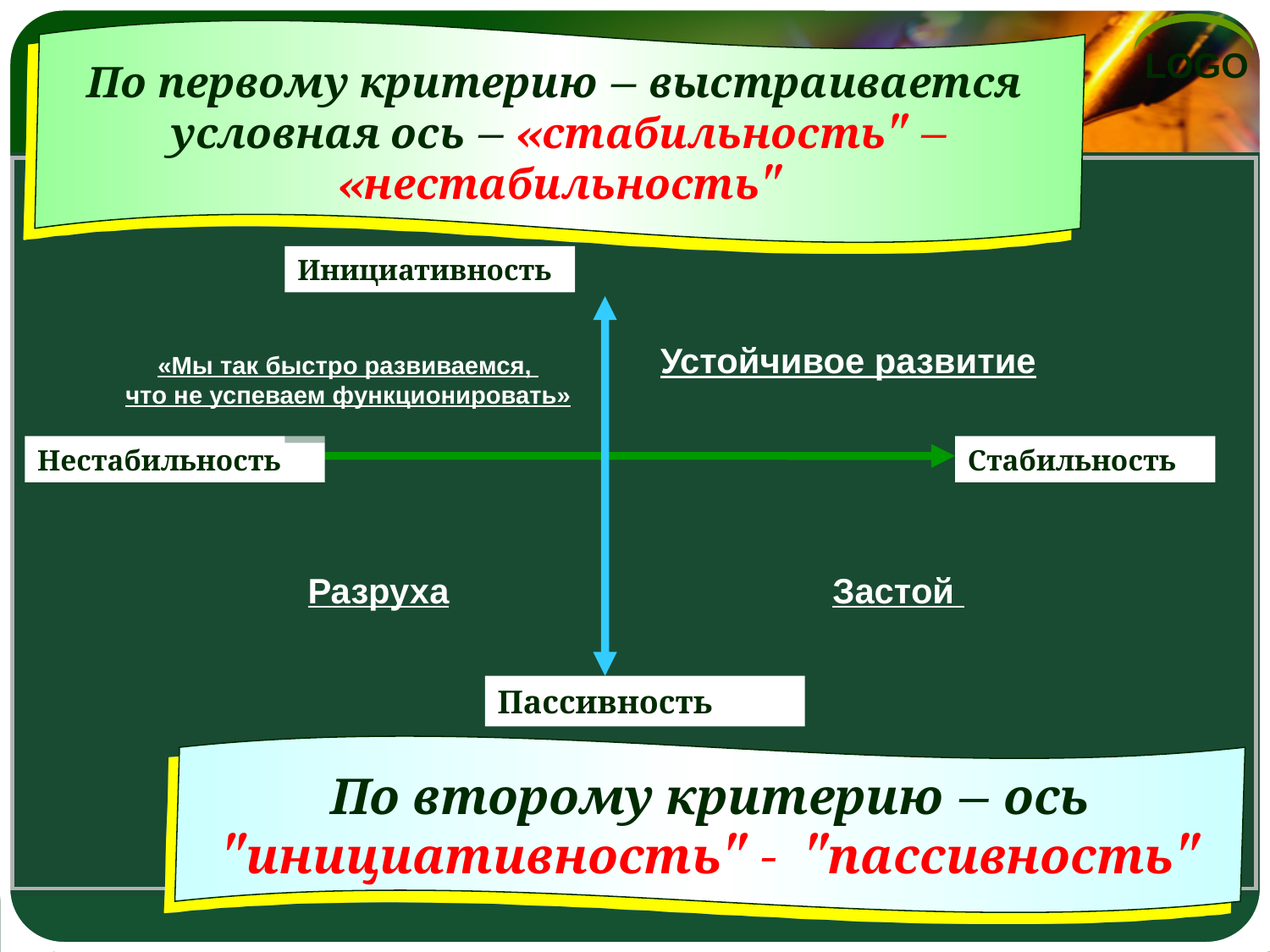

По первому критерию – выстраивается  условная ось – «стабильность" – «нестабильность"
б
Инициативность

Устойчивое развитие
«Мы так быстро развиваемся,
что не успеваем функционировать»
Нестабильность
Стабильность

Разруха
Застой
Пассивность
По второму критерию – ось "инициативность" -  "пассивность"